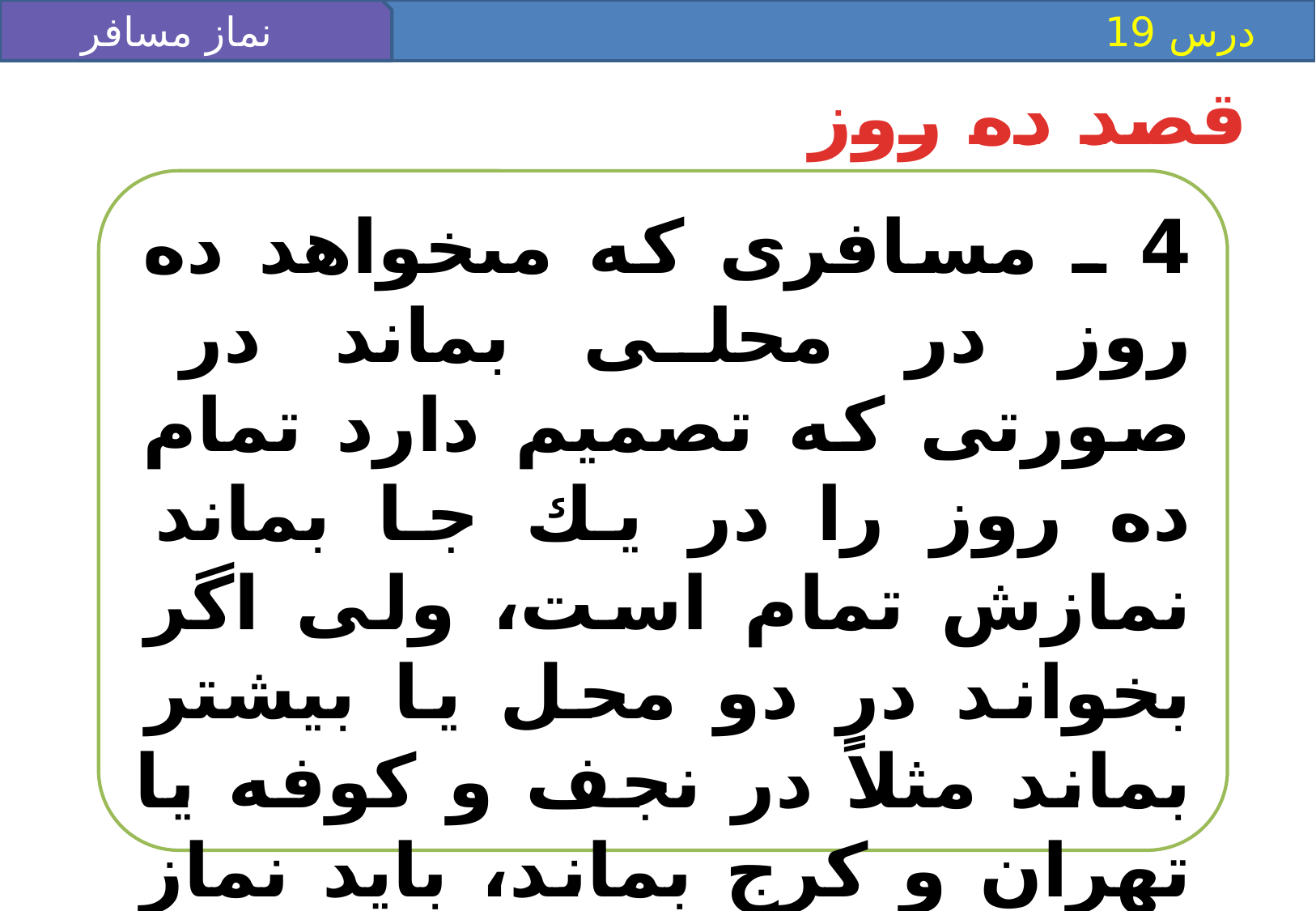

درس 19
نماز مسافر (2)
قصد ده روز

4 ـ مسافرى كه مى‏خواهد ده روز در محلى بماند در صورتى كه تصميم دارد تمام ده روز را در یك جا بماند نمازش تمام است، ولى اگر بخواند در دو محل يا بيشتر بماند مثلاً در نجف و كوفه يا
تهران و كرج بماند، بايد نماز را شكسته بخواند.